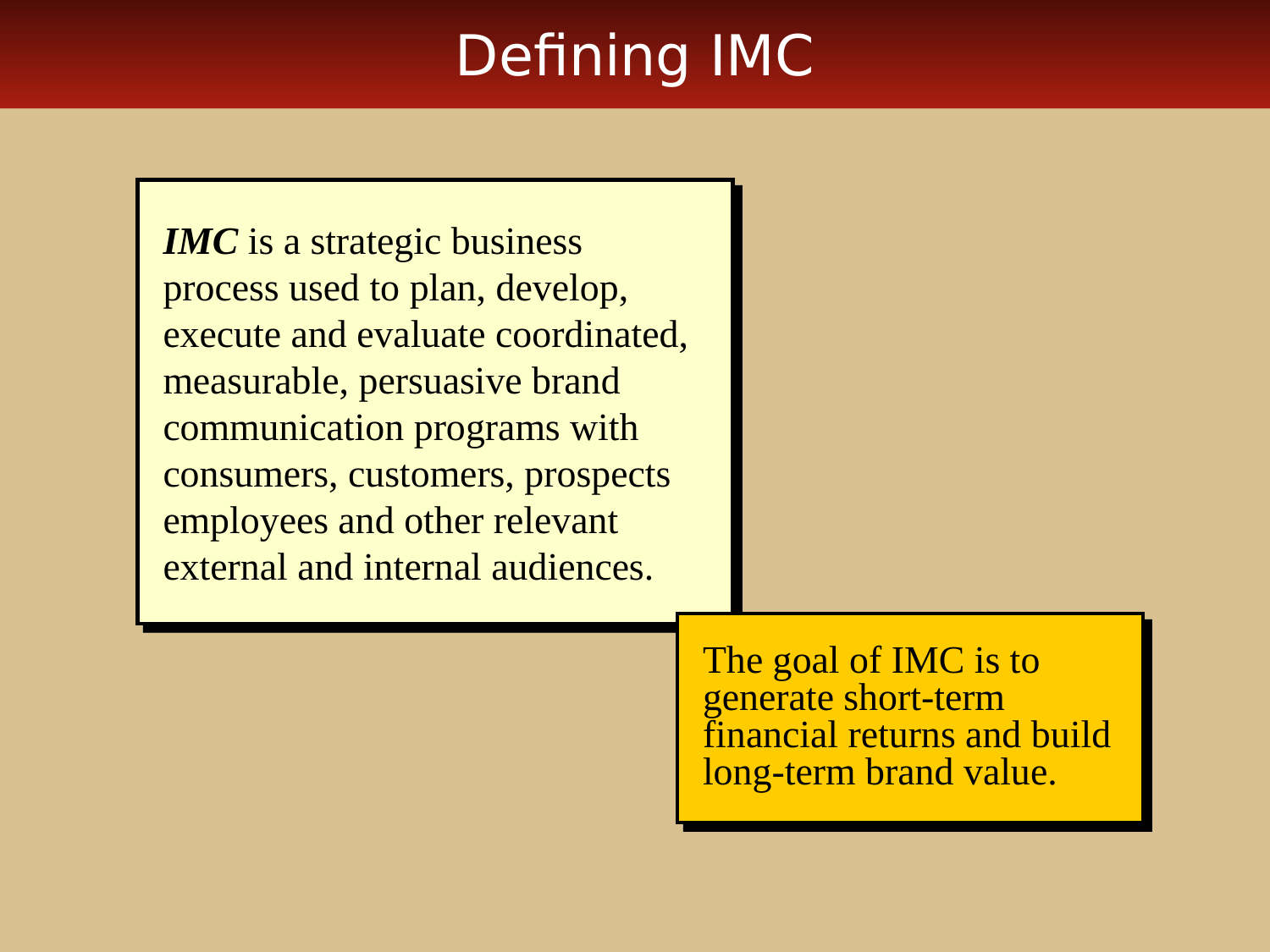

# Defining IMC
IMC is a strategic business process used to plan, develop, execute and evaluate coordinated, measurable, persuasive brand communication programs with consumers, customers, prospects employees and other relevant external and internal audiences.
The goal of IMC is to generate short-term financial returns and build long-term brand value.